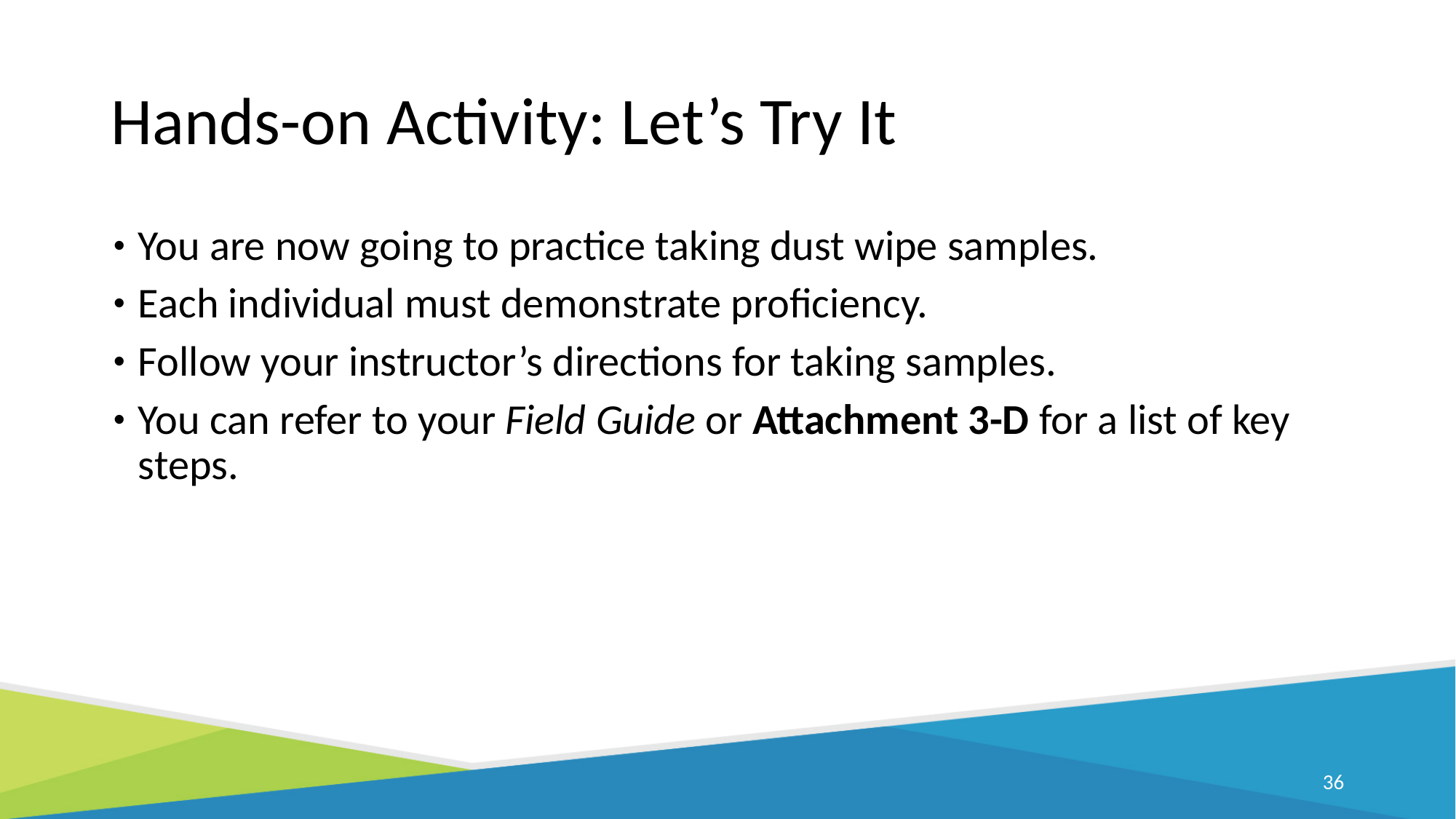

# Hands-on Activity: Let’s Try It
You are now going to practice taking dust wipe samples.
Each individual must demonstrate proficiency.
Follow your instructor’s directions for taking samples.
You can refer to your Field Guide or Attachment 3-D for a list of key steps.

36